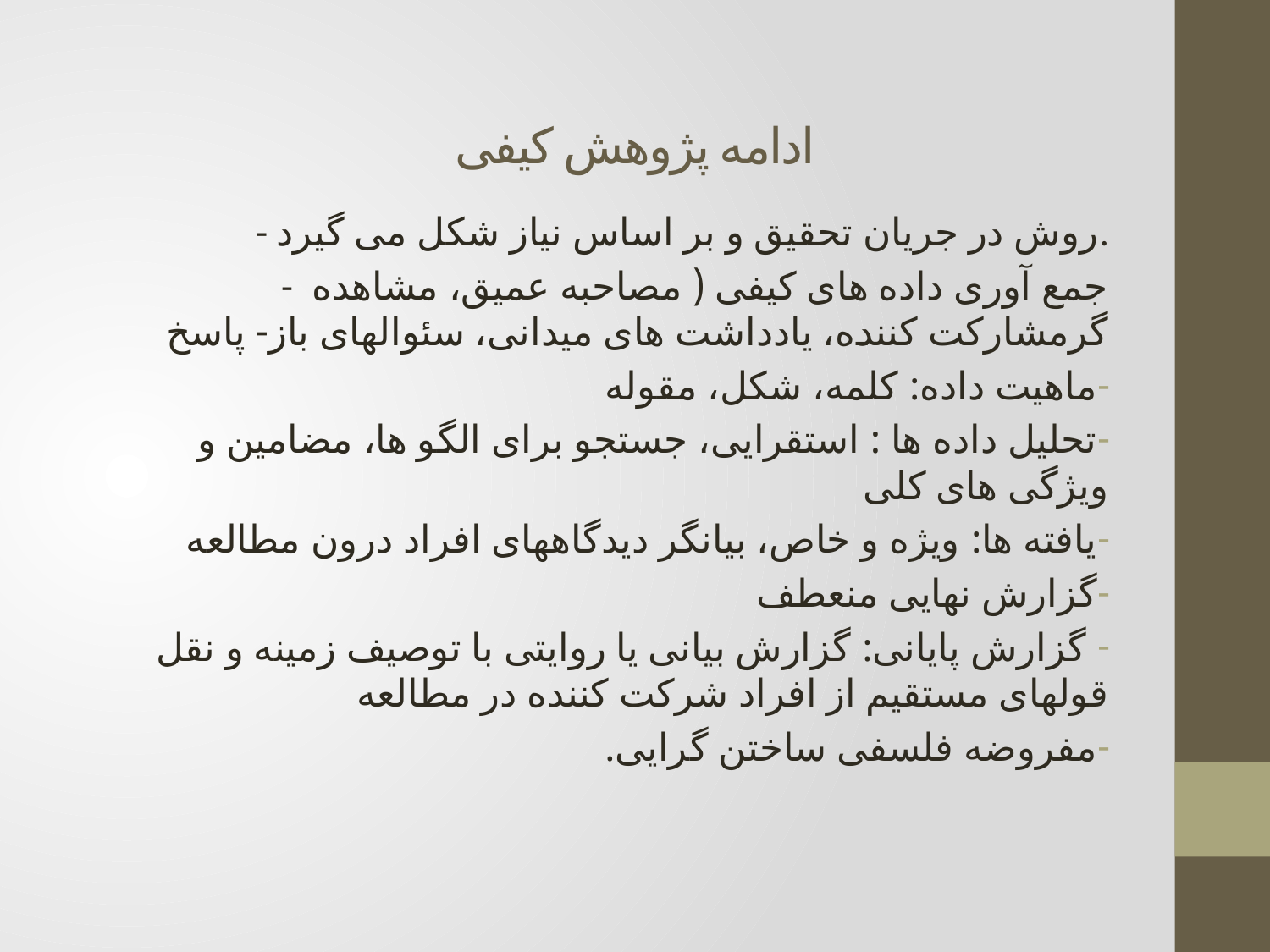

# ادامه پژوهش کیفی
- روش در جریان تحقیق و بر اساس نیاز شکل می گیرد.
- جمع آوری داده های کیفی ( مصاحبه عمیق، مشاهده  گرمشارکت کننده، یادداشت های میدانی، سئوالهای باز- پاسخ
ماهیت داده: کلمه، شکل، مقوله
تحلیل داده ها : استقرایی، جستجو برای الگو ها، مضامین و ویژگی های کلی
یافته ها: ویژه و خاص، بیانگر دیدگاههای افراد درون مطالعه
گزارش نهایی منعطف
 گزارش پایانی: گزارش بیانی یا روایتی با توصیف زمینه و نقل قولهای مستقیم از افراد شرکت کننده در مطالعه
مفروضه فلسفی ساختن گرایی.